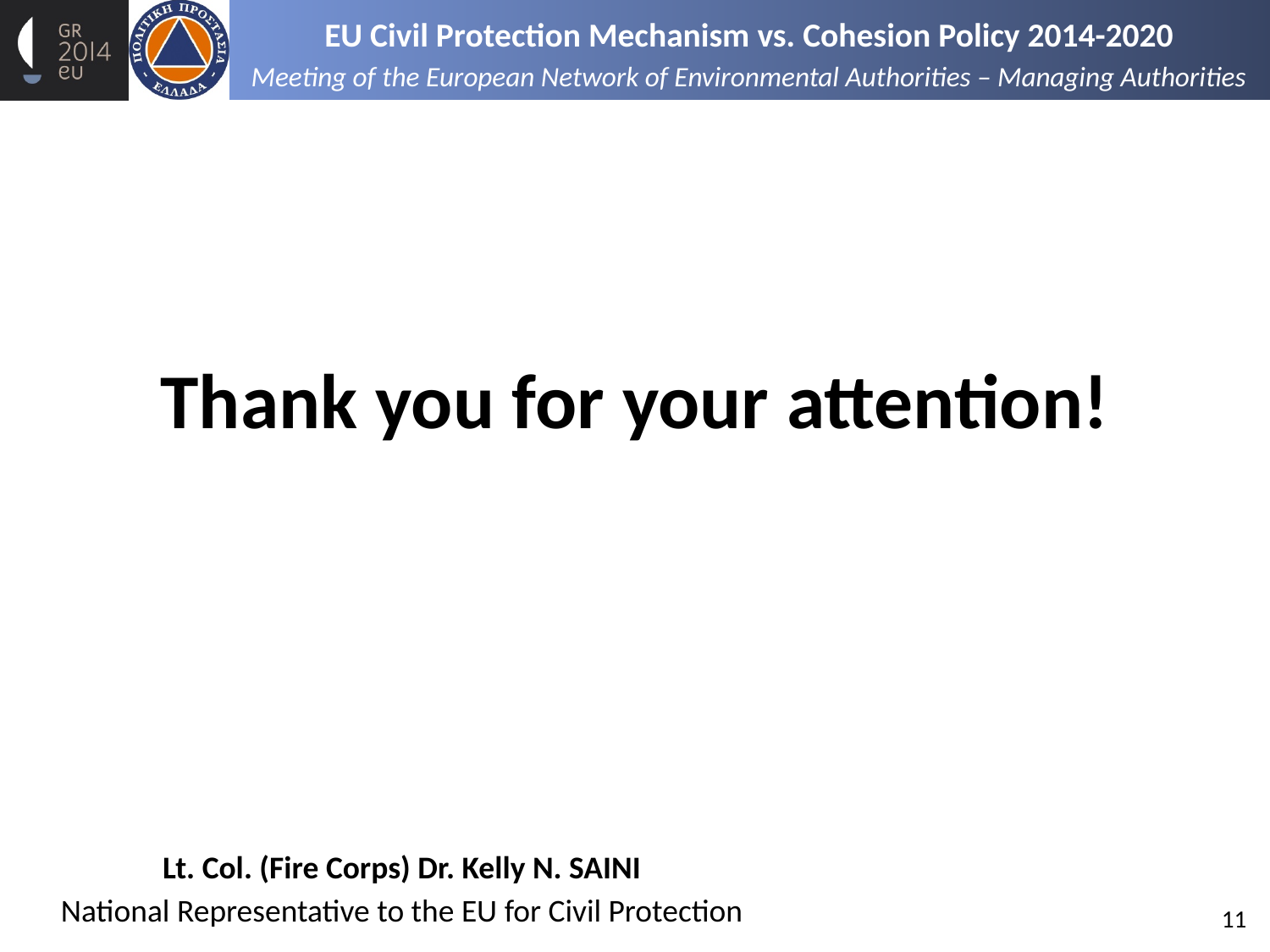

# Thank you for your attention!
Lt. Col. (Fire Corps) Dr. Kelly N. SAINI
National Representative to the EU for Civil Protection
11